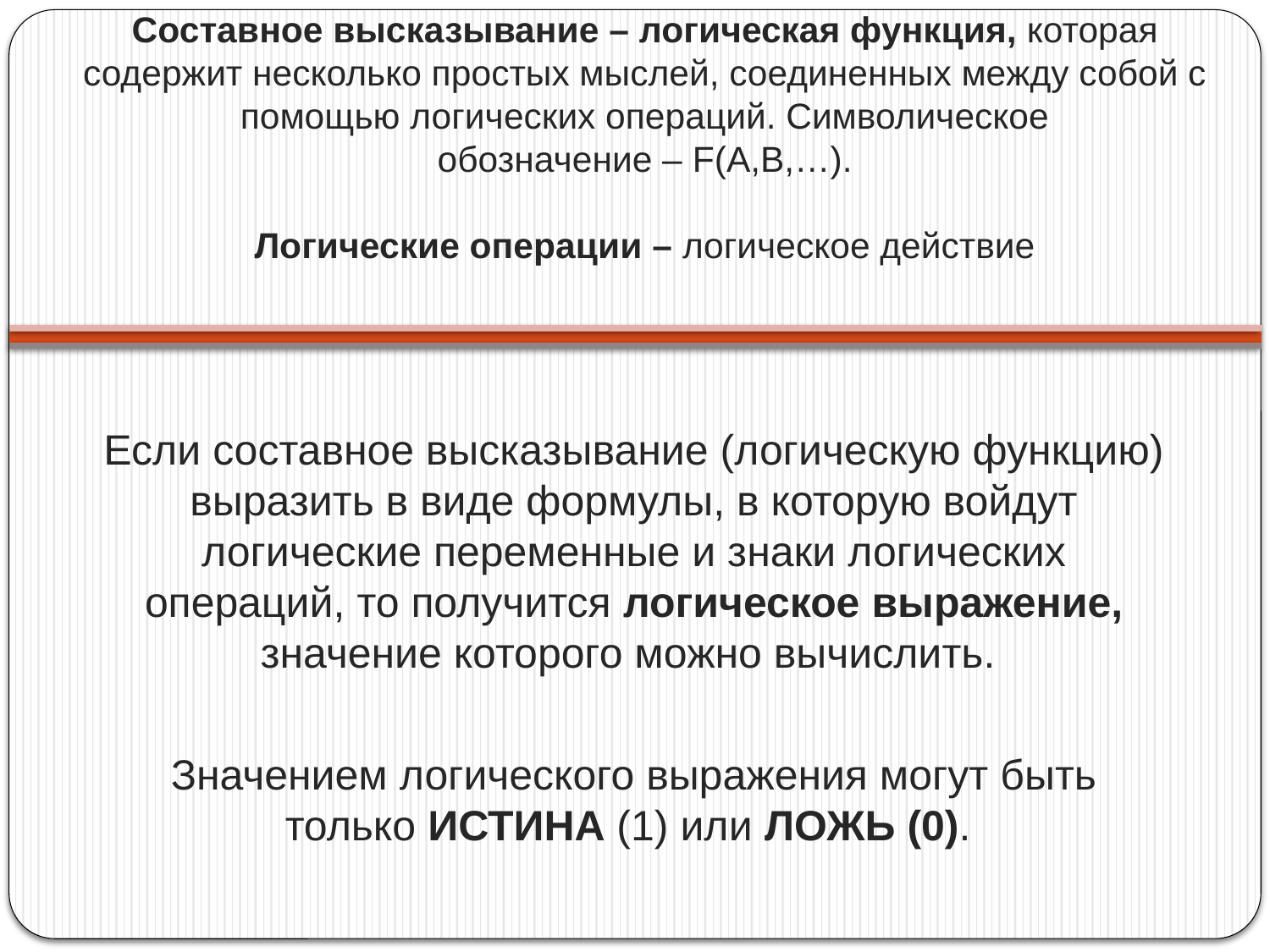

# Составное высказывание – логическая функция, которая содержит несколько простых мыслей, соединенных между собой с помощью логических операций. Символическое обозначение – F(A,B,…). Логические операции – логическое действие
Если составное высказывание (логическую функцию) выразить в виде формулы, в которую войдут логические переменные и знаки логических операций, то получится логическое выражение, значение которого можно вычислить.

Значением логического выражения могут быть только ИСТИНА (1) или ЛОЖЬ (0).